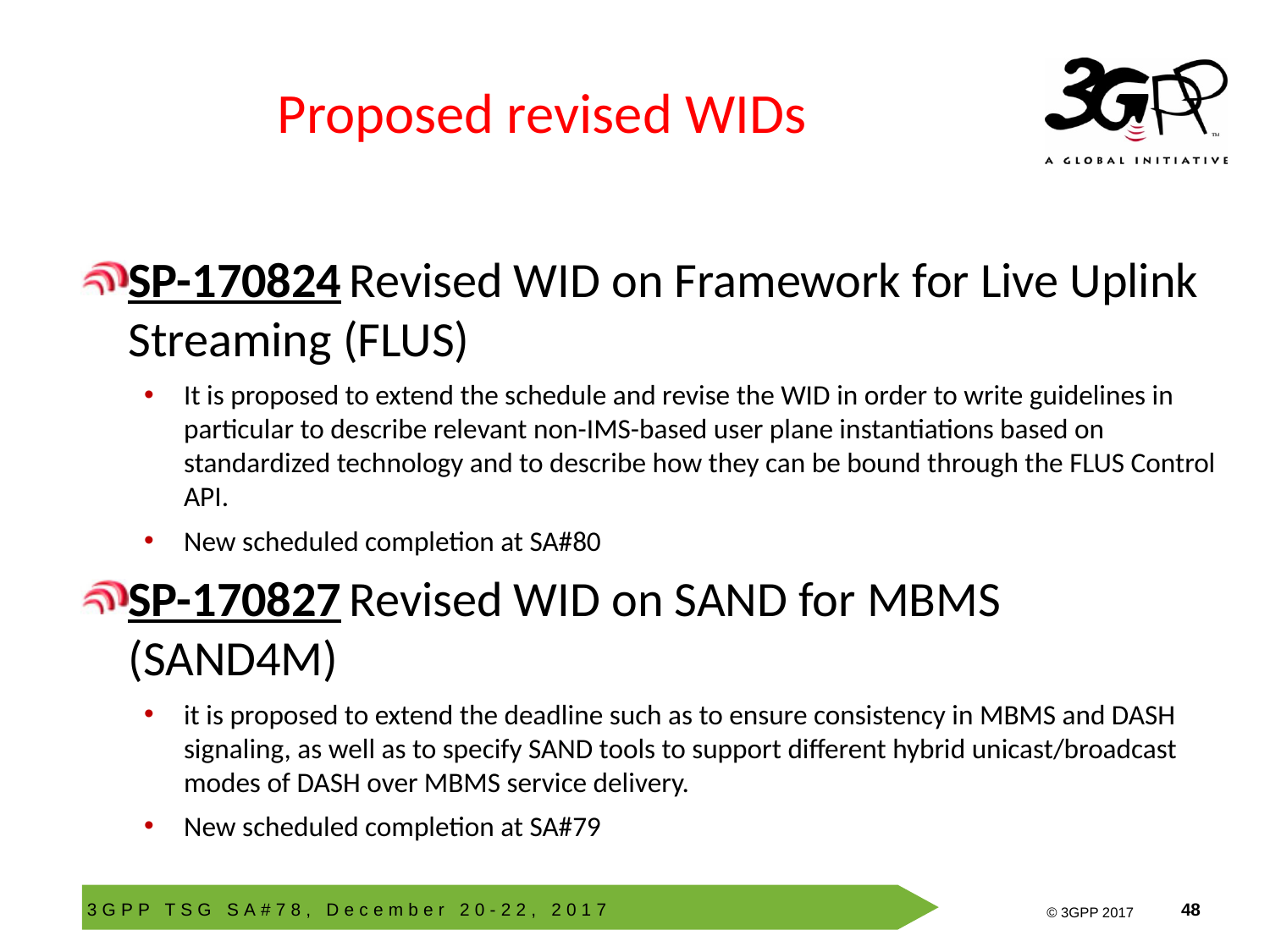

# Proposed revised WIDs

SP-170824 Revised WID on Framework for Live Uplink Streaming (FLUS)
It is proposed to extend the schedule and revise the WID in order to write guidelines in particular to describe relevant non-IMS-based user plane instantiations based on standardized technology and to describe how they can be bound through the FLUS Control API.
New scheduled completion at SA#80
SP-170827 Revised WID on SAND for MBMS (SAND4M)
it is proposed to extend the deadline such as to ensure consistency in MBMS and DASH signaling, as well as to specify SAND tools to support different hybrid unicast/broadcast modes of DASH over MBMS service delivery.
New scheduled completion at SA#79